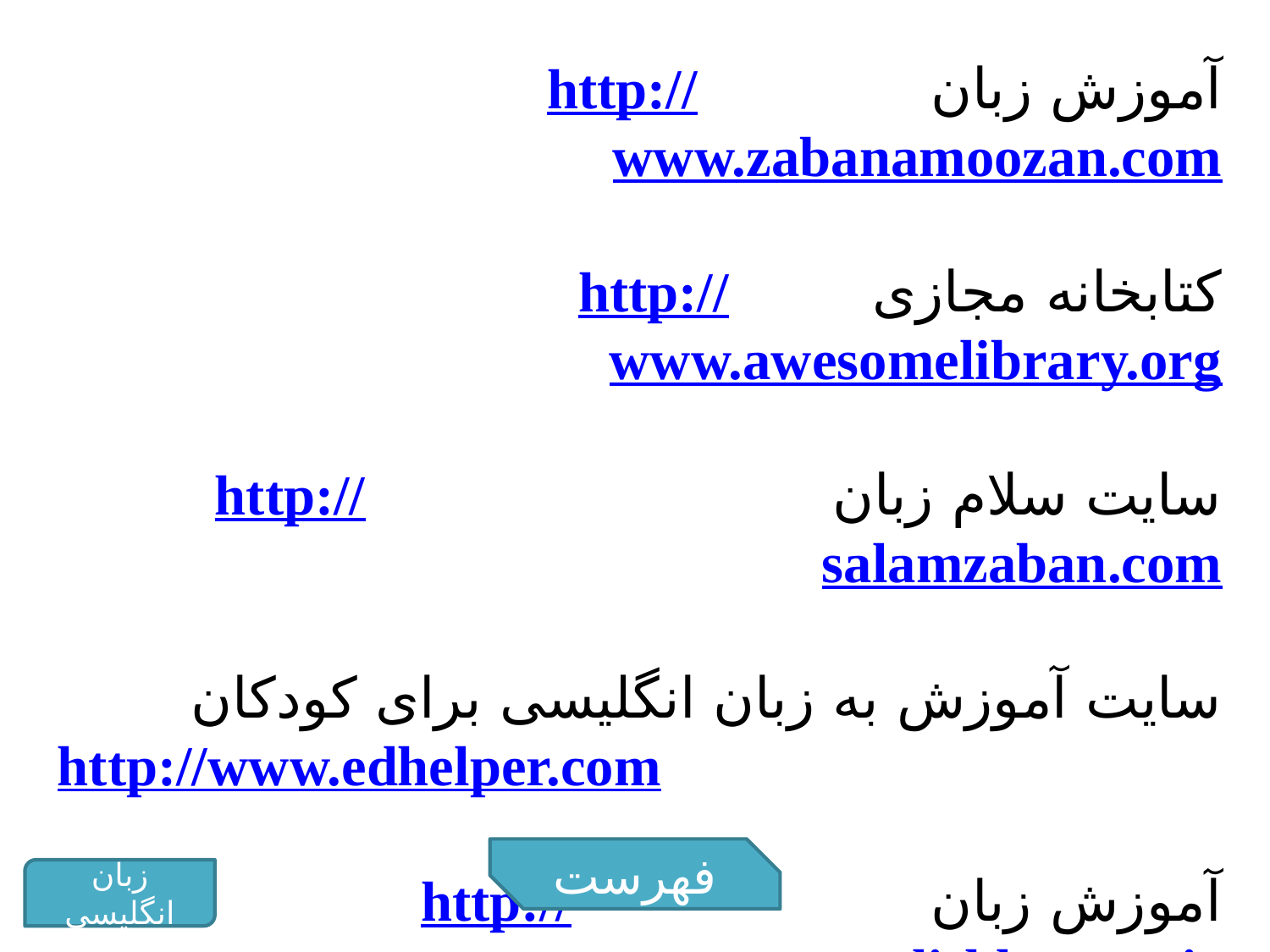

آموزش زبان             http://www.zabanamoozan.com

کتابخانه مجازی        http://www.awesomelibrary.org

سایت سلام زبان                          http://salamzaban.com

سایت آموزش به زبان انگلیسی برای کودکان
http://www.edhelper.com

آموزش زبان                    http://www.englishlearner.ir

فهرست
زبان انگلیسی